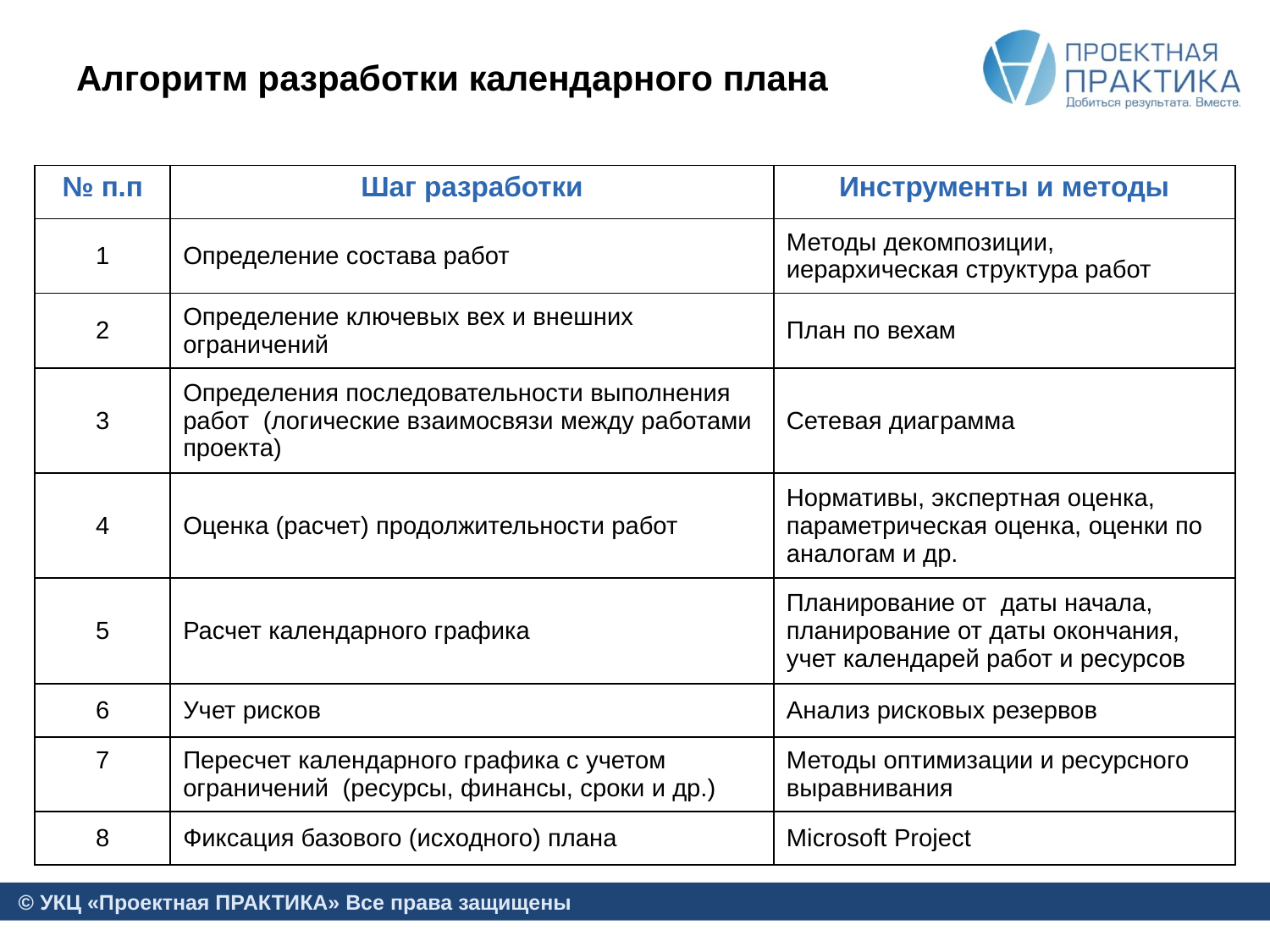

# Алгоритм разработки календарного плана
| № п.п | Шаг разработки | Инструменты и методы |
| --- | --- | --- |
| 1 | Определение состава работ | Методы декомпозиции, иерархическая структура работ |
| 2 | Определение ключевых вех и внешних ограничений | План по вехам |
| 3 | Определения последовательности выполнения работ (логические взаимосвязи между работами проекта) | Сетевая диаграмма |
| 4 | Оценка (расчет) продолжительности работ | Нормативы, экспертная оценка, параметрическая оценка, оценки по аналогам и др. |
| 5 | Расчет календарного графика | Планирование от даты начала, планирование от даты окончания, учет календарей работ и ресурсов |
| 6 | Учет рисков | Анализ рисковых резервов |
| 7 | Пересчет календарного графика с учетом ограничений (ресурсы, финансы, сроки и др.) | Методы оптимизации и ресурсного выравнивания |
| 8 | Фиксация базового (исходного) плана | Microsoft Project |